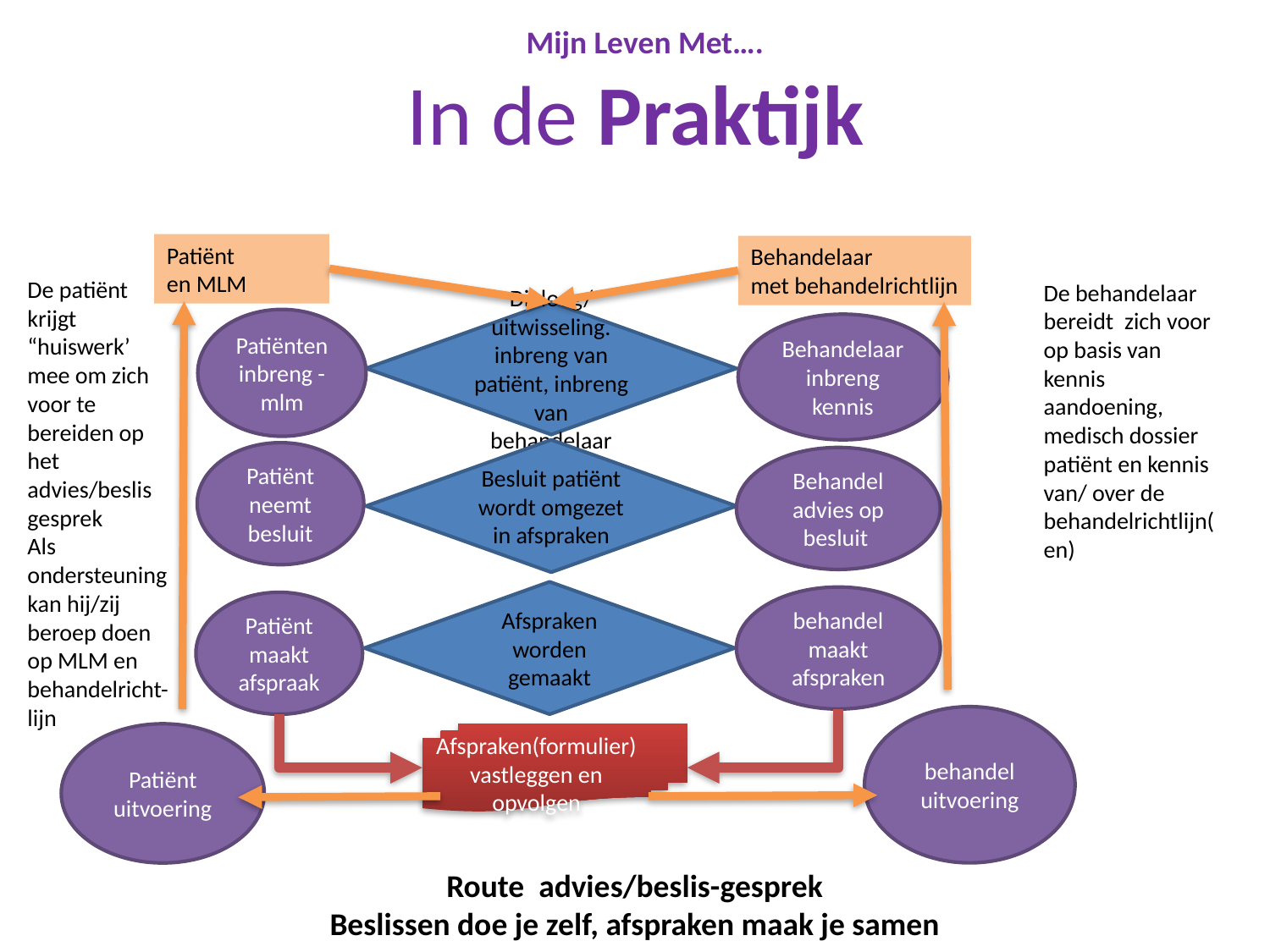

Mijn Leven Met….
In de Praktijk
Patiënt
en MLM
Behandelaar
met behandelrichtlijn
De patiënt krijgt “huiswerk’ mee om zich voor te bereiden op het advies/beslis gesprek
Als ondersteuning kan hij/zij beroep doen op MLM en behandelricht-lijn
De behandelaar bereidt  zich voor op basis van kennis aandoening, medisch dossier patiënt en kennis van/ over de behandelrichtlijn(en)
Dialoog/uitwisseling. inbreng van patiënt, inbreng van behandelaar
Patiënten inbreng - mlm
Behandelaar inbreng kennis
Besluit patiënt wordt omgezet in afspraken
Patiënt neemt besluit
Behandel advies op besluit
Afspraken worden gemaakt
behandel maakt afspraken
Patiënt maakt afspraak
behandel uitvoering
Patiënt uitvoering
Afspraken(formulier) vastleggen en opvolgen
# Route  advies/beslis-gesprek Beslissen doe je zelf, afspraken maak je samen